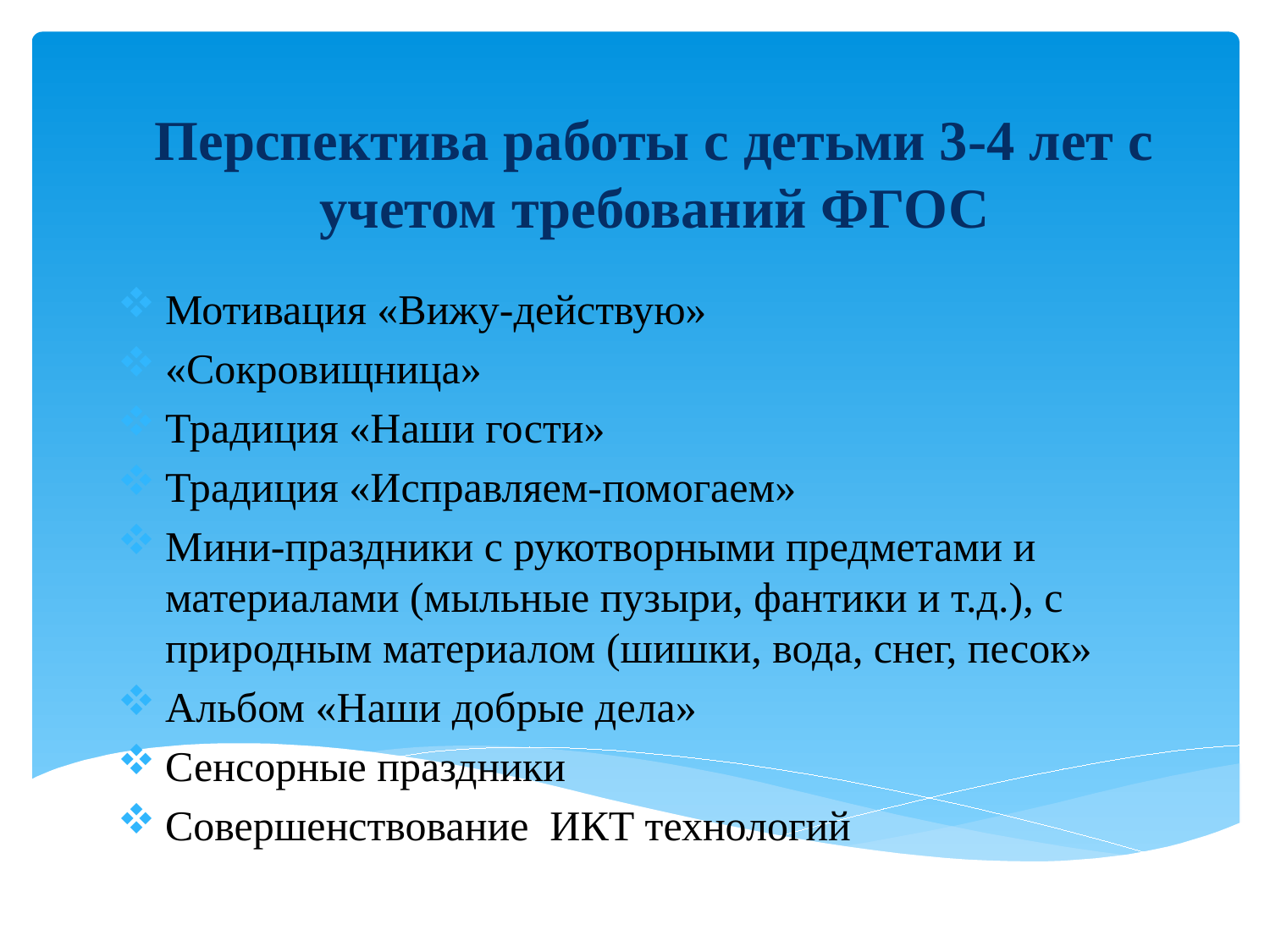

# Перспектива работы с детьми 3-4 лет с учетом требований ФГОС
Мотивация «Вижу-действую»
«Сокровищница»
Традиция «Наши гости»
Традиция «Исправляем-помогаем»
Мини-праздники с рукотворными предметами и материалами (мыльные пузыри, фантики и т.д.), с природным материалом (шишки, вода, снег, песок»
Альбом «Наши добрые дела»
Сенсорные праздники
Совершенствование  ИКТ технологий